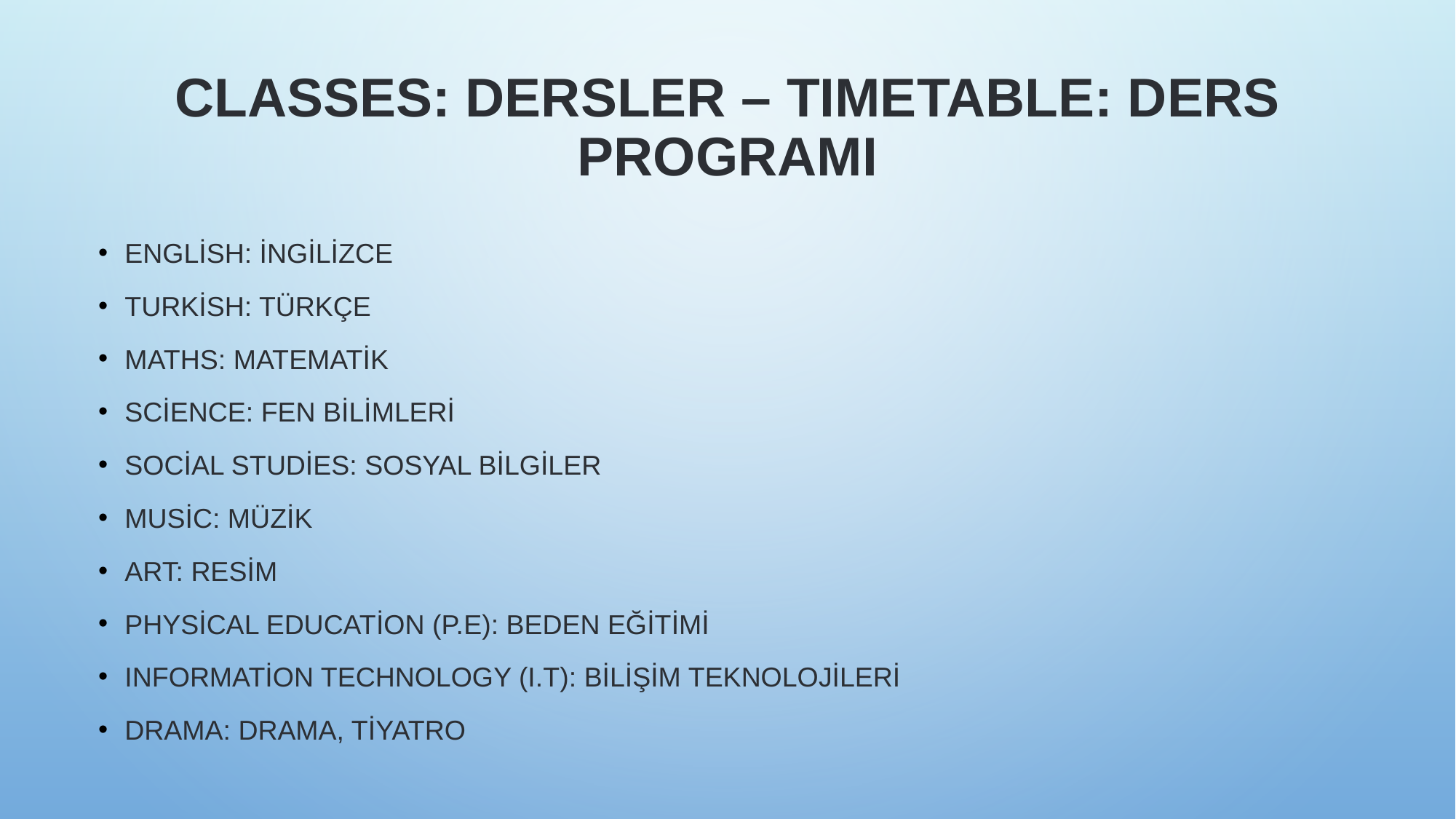

# Classes: Dersler – Timetable: Ders Programı
English: İngilizce
Turkish: Türkçe
Maths: Matematik
Science: Fen Bilimleri
Social Studies: Sosyal Bilgiler
Music: Müzik
Art: Resim
Physical Education (P.E): Beden Eğitimi
Information Technology (I.T): Bilişim Teknolojileri
Drama: Drama, Tiyatro